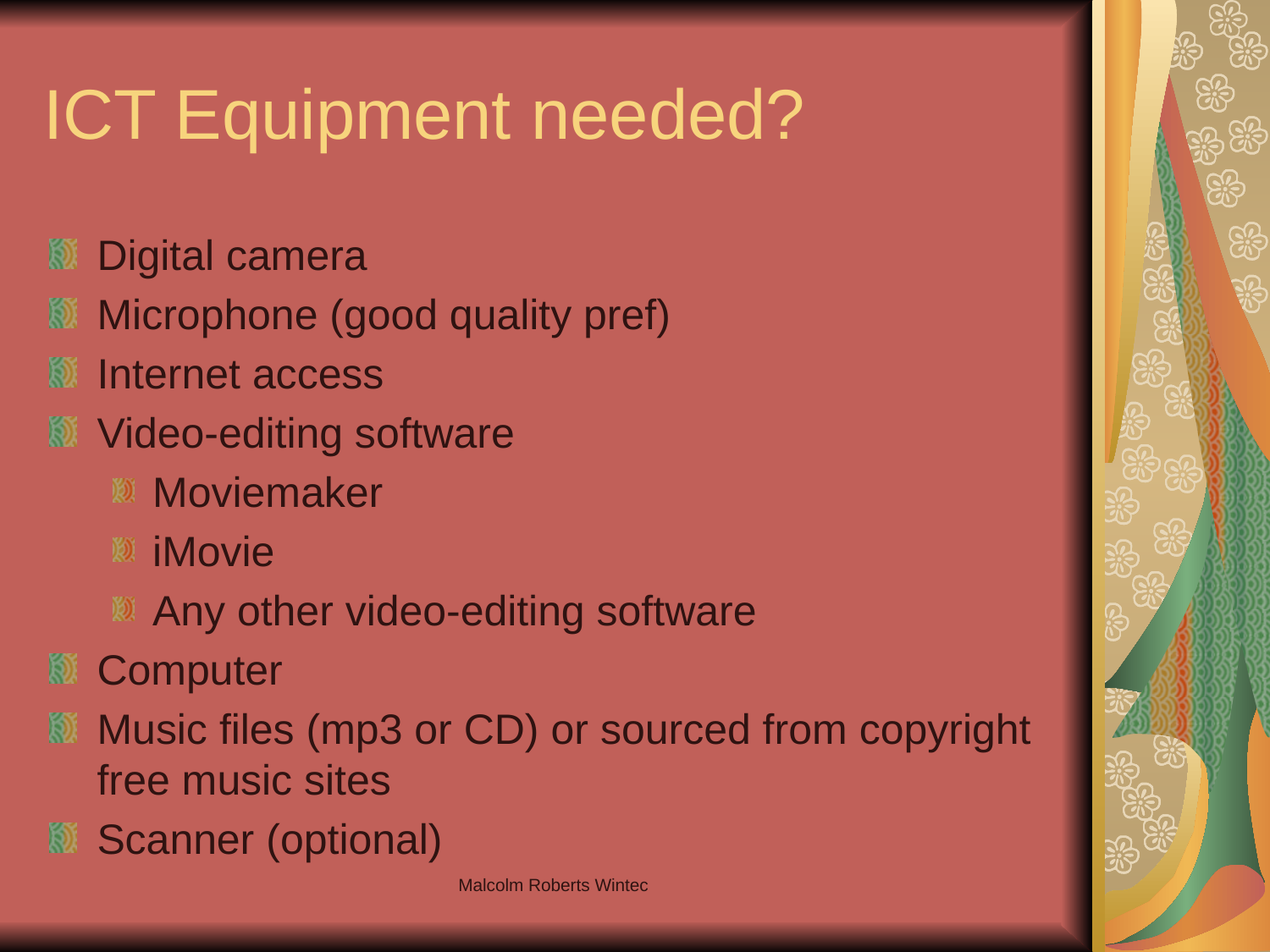

# ICT Equipment needed?
Digital camera
Microphone (good quality pref)
Internet access
Video-editing software
Moviemaker
iMovie
Any other video-editing software
Computer
Music files (mp3 or CD) or sourced from copyright free music sites
Scanner (optional)
Malcolm Roberts Wintec